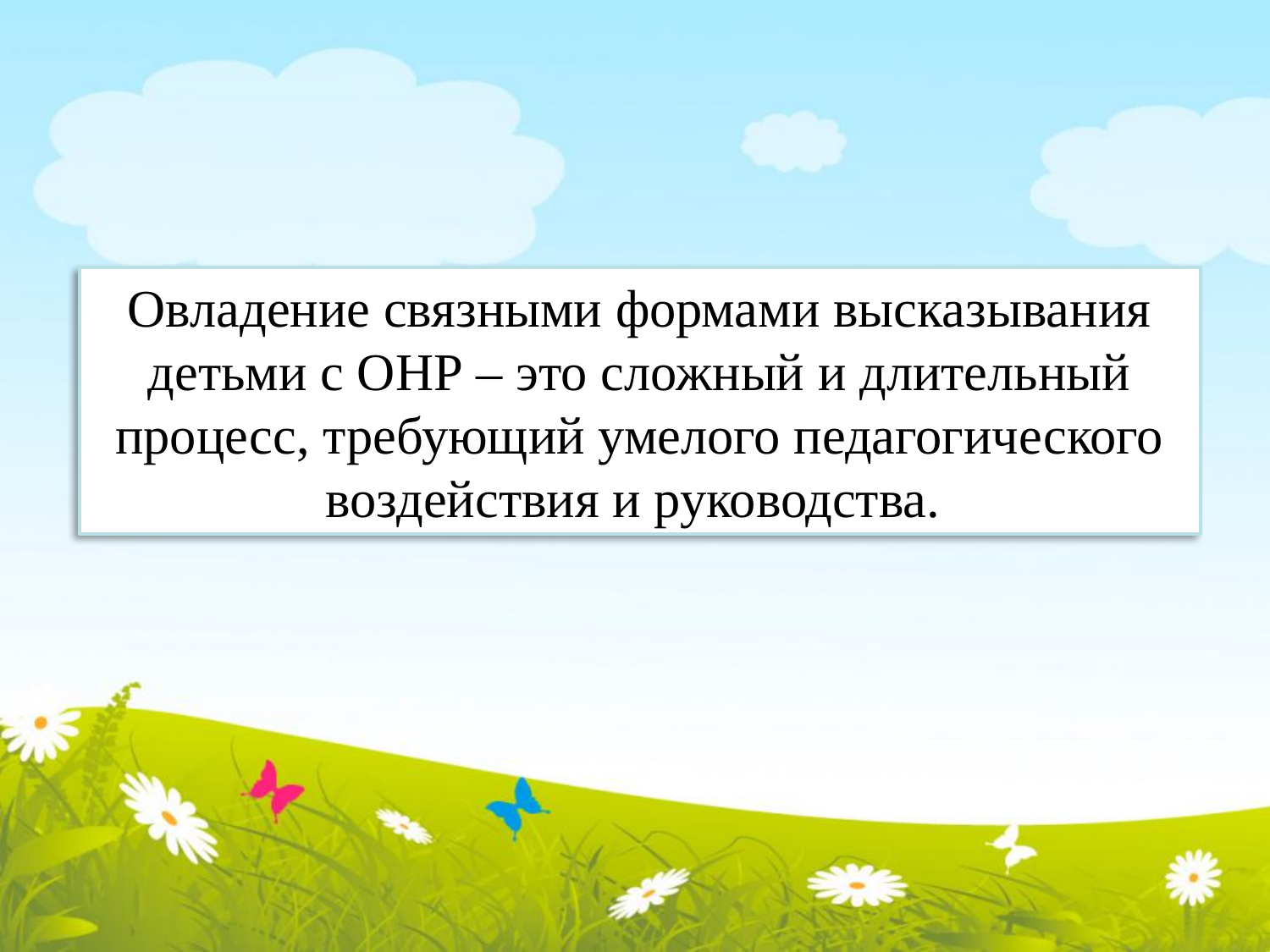

Овладение связными формами высказывания детьми с ОНР – это сложный и длительный процесс, требующий умелого педагогического воздействия и руководства.